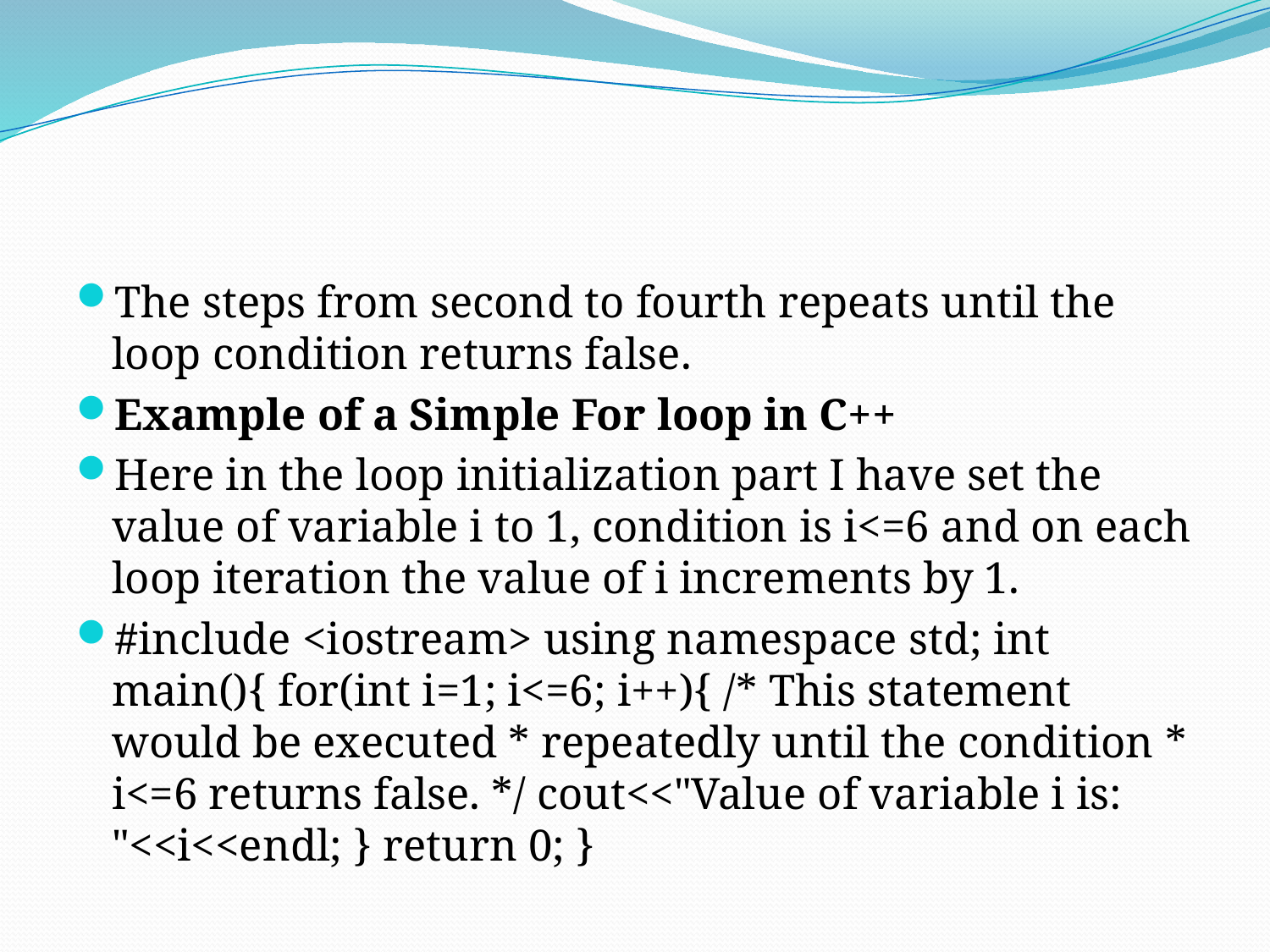

#
The steps from second to fourth repeats until the loop condition returns false.
Example of a Simple For loop in C++
Here in the loop initialization part I have set the value of variable i to 1, condition is i<=6 and on each loop iteration the value of i increments by 1.
#include <iostream> using namespace std; int main(){ for(int i=1; i<=6; i++){ /* This statement would be executed * repeatedly until the condition * i<=6 returns false. */ cout<<"Value of variable i is: "<<i<<endl; } return 0; }